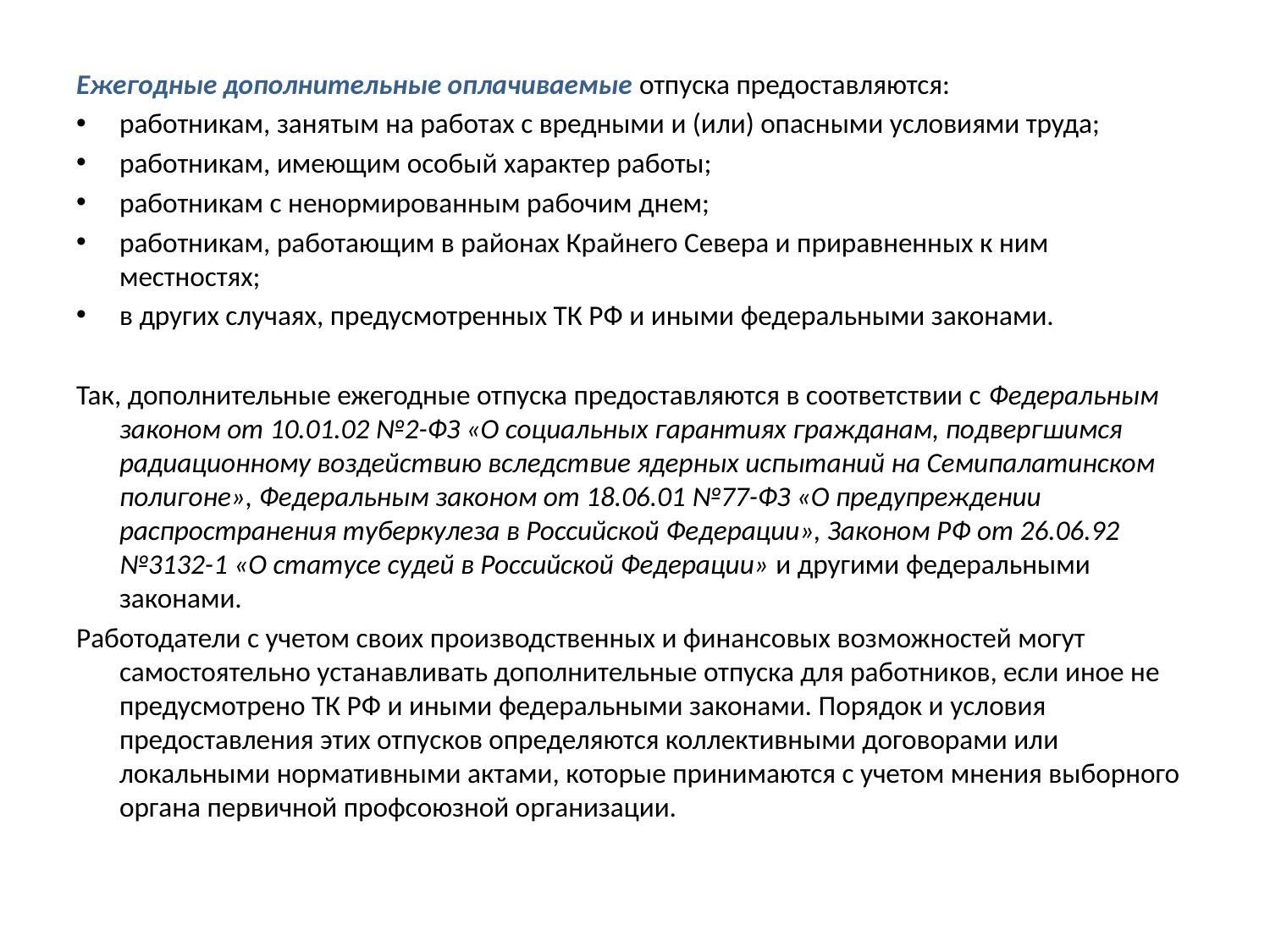

Ежегодные дополнительные оплачиваемые отпуска предоставляются:
работникам, занятым на работах с вредными и (или) опасными условиями труда;
работникам, имеющим особый характер работы;
работникам с ненормированным рабочим днем;
работникам, работающим в районах Крайнего Севера и приравненных к ним местностях;
в других случаях, предусмотренных ТК РФ и иными федеральными законами.

Так, дополнительные ежегодные отпуска предоставляются в соответствии с Федеральным законом от 10.01.02 №2-ФЗ «О социальных гарантиях гражданам, подвергшимся радиационному воздействию вследствие ядерных испытаний на Семипалатинском полигоне», Федеральным законом от 18.06.01 №77-ФЗ «О предупреждении распространения туберкулеза в Российской Федерации», Законом РФ от 26.06.92 №3132-1 «О статусе судей в Российской Федерации» и другими федеральными законами.
Работодатели с учетом своих производственных и финансовых возможностей могут самостоятельно устанавливать дополнительные отпуска для работников, если иное не предусмотрено ТК РФ и иными федеральными законами. Порядок и условия предоставления этих отпусков определяются коллективными договорами или локальными нормативными актами, которые принимаются с учетом мнения выборного органа первичной профсоюзной организации.